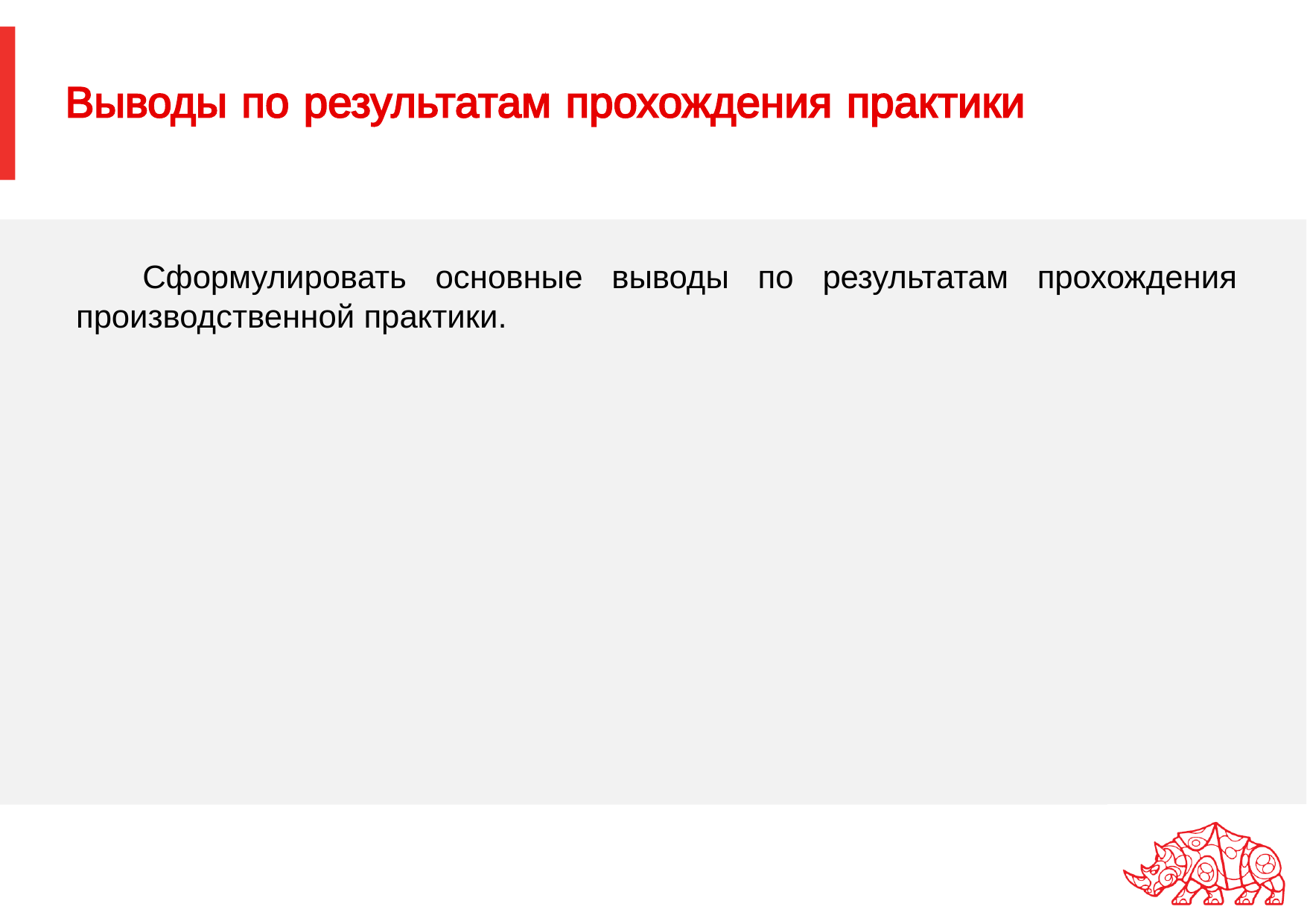

# Выводы по результатам прохождения практики
Сформулировать основные выводы по результатам прохождения производственной практики.